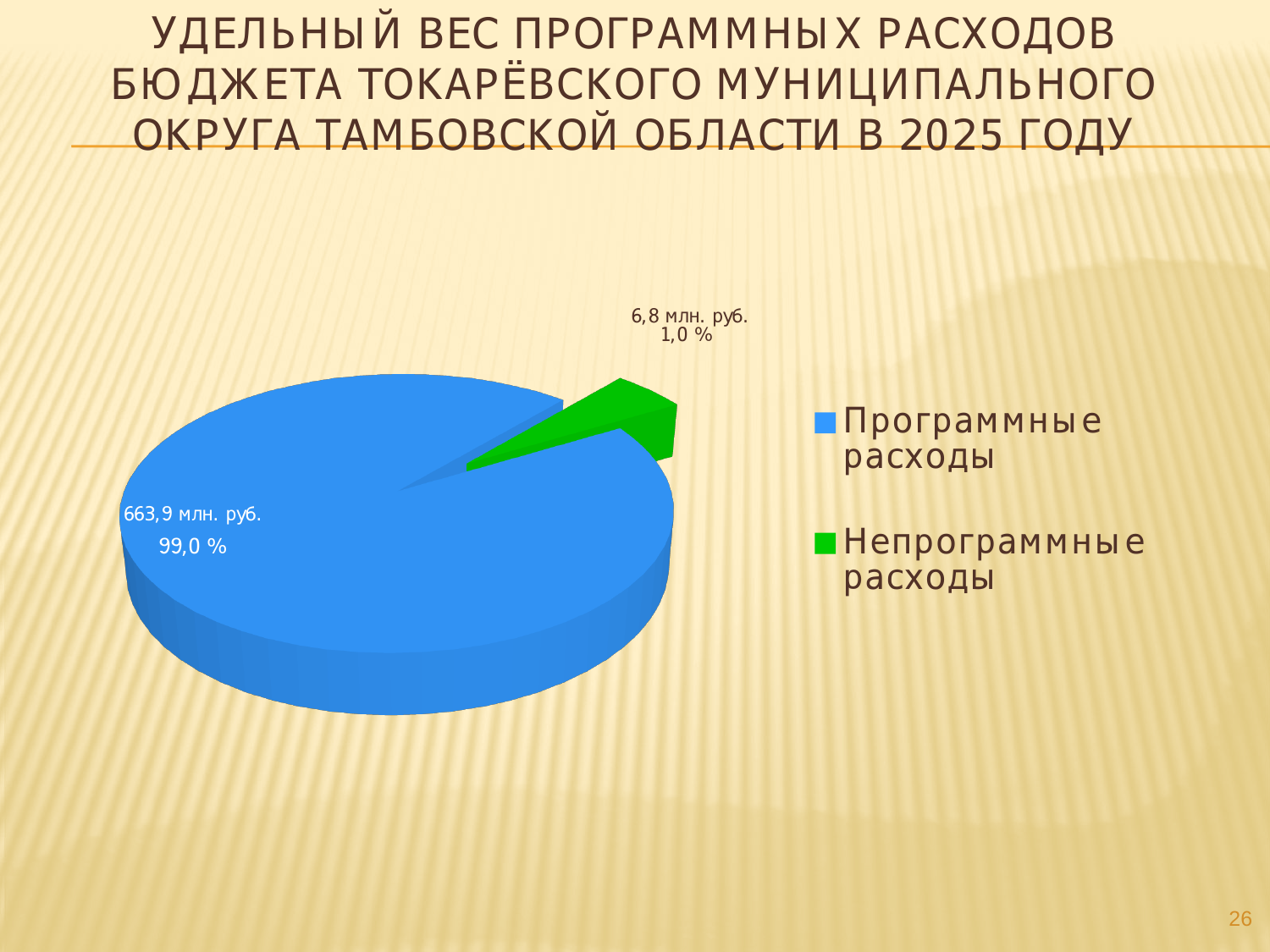

# Удельный вес программных расходов бюджета Токарёвского муниципального округа Тамбовской области в 2025 году

[unsupported chart]

26